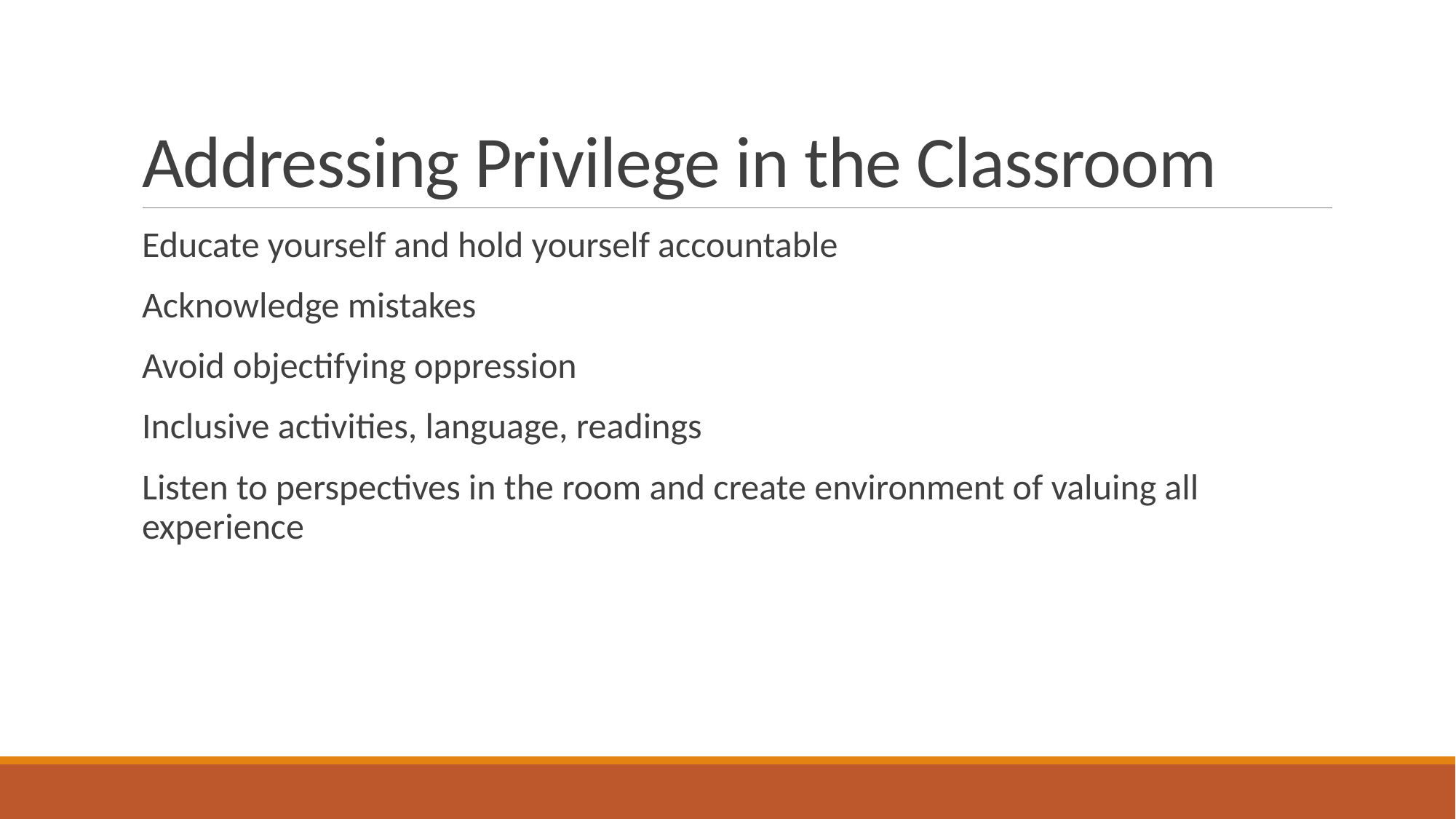

# Addressing Privilege in the Classroom
Educate yourself and hold yourself accountable
Acknowledge mistakes
Avoid objectifying oppression
Inclusive activities, language, readings
Listen to perspectives in the room and create environment of valuing all experience